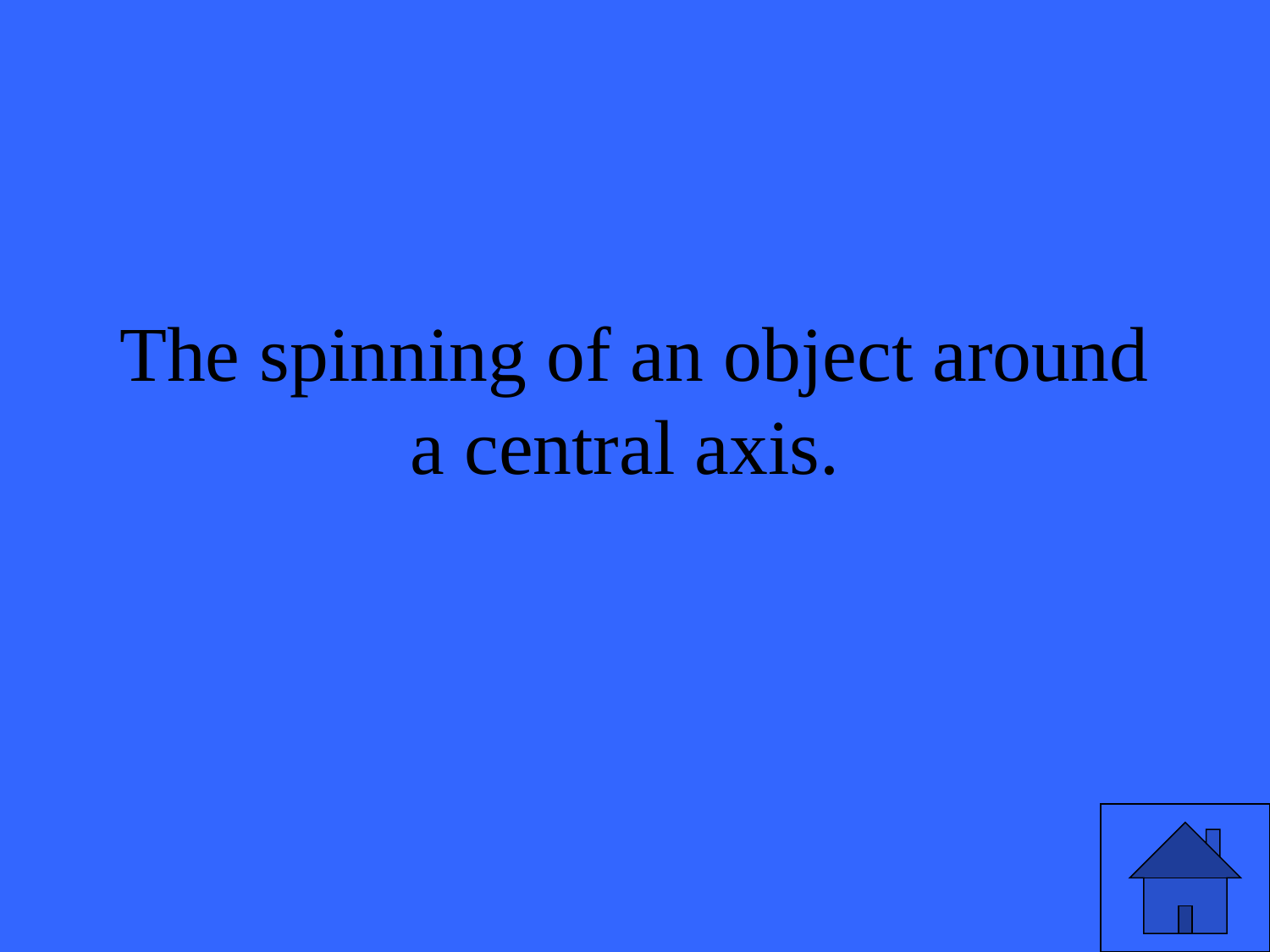

# The spinning of an object around a central axis.